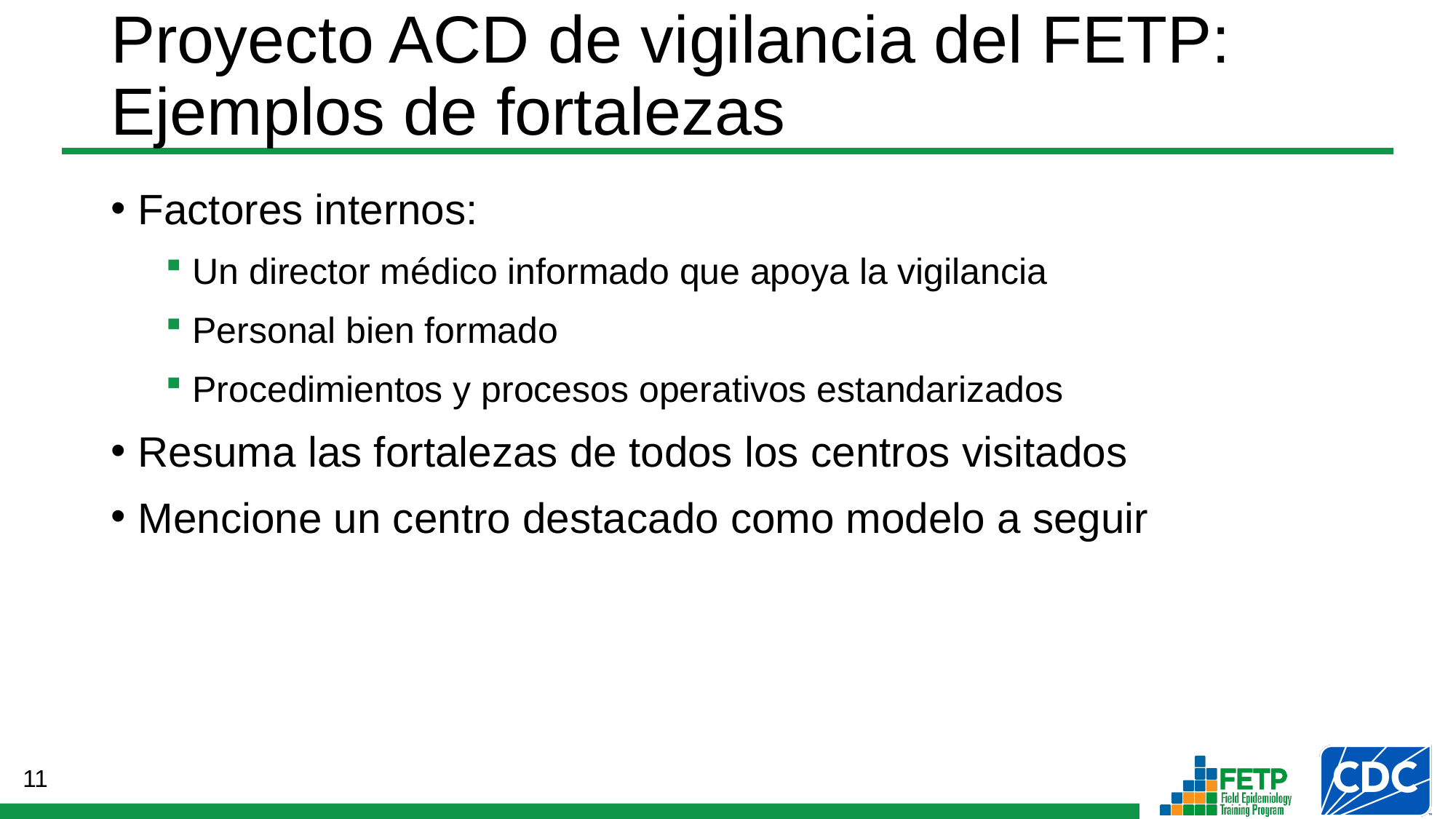

# Proyecto ACD de vigilancia del FETP: Ejemplos de fortalezas
Factores internos:
Un director médico informado que apoya la vigilancia
Personal bien formado
Procedimientos y procesos operativos estandarizados
Resuma las fortalezas de todos los centros visitados
Mencione un centro destacado como modelo a seguir